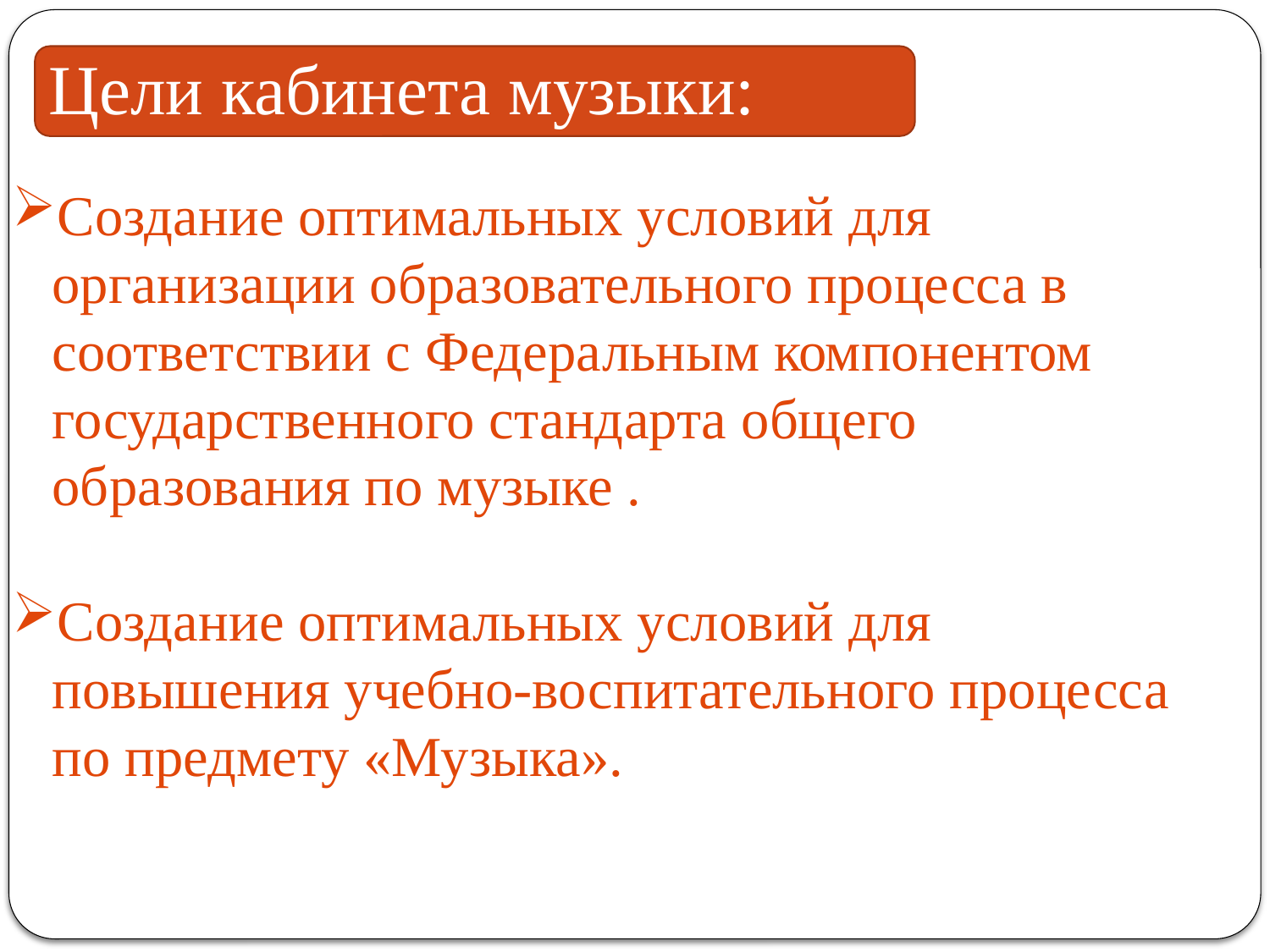

Цели кабинета музыки:

Создание оптимальных условий для организации образовательного процесса в соответствии с Федеральным компонентом государственного стандарта общего образования по музыке .

Создание оптимальных условий для повышения учебно-воспитательного процесса по предмету «Музыка».